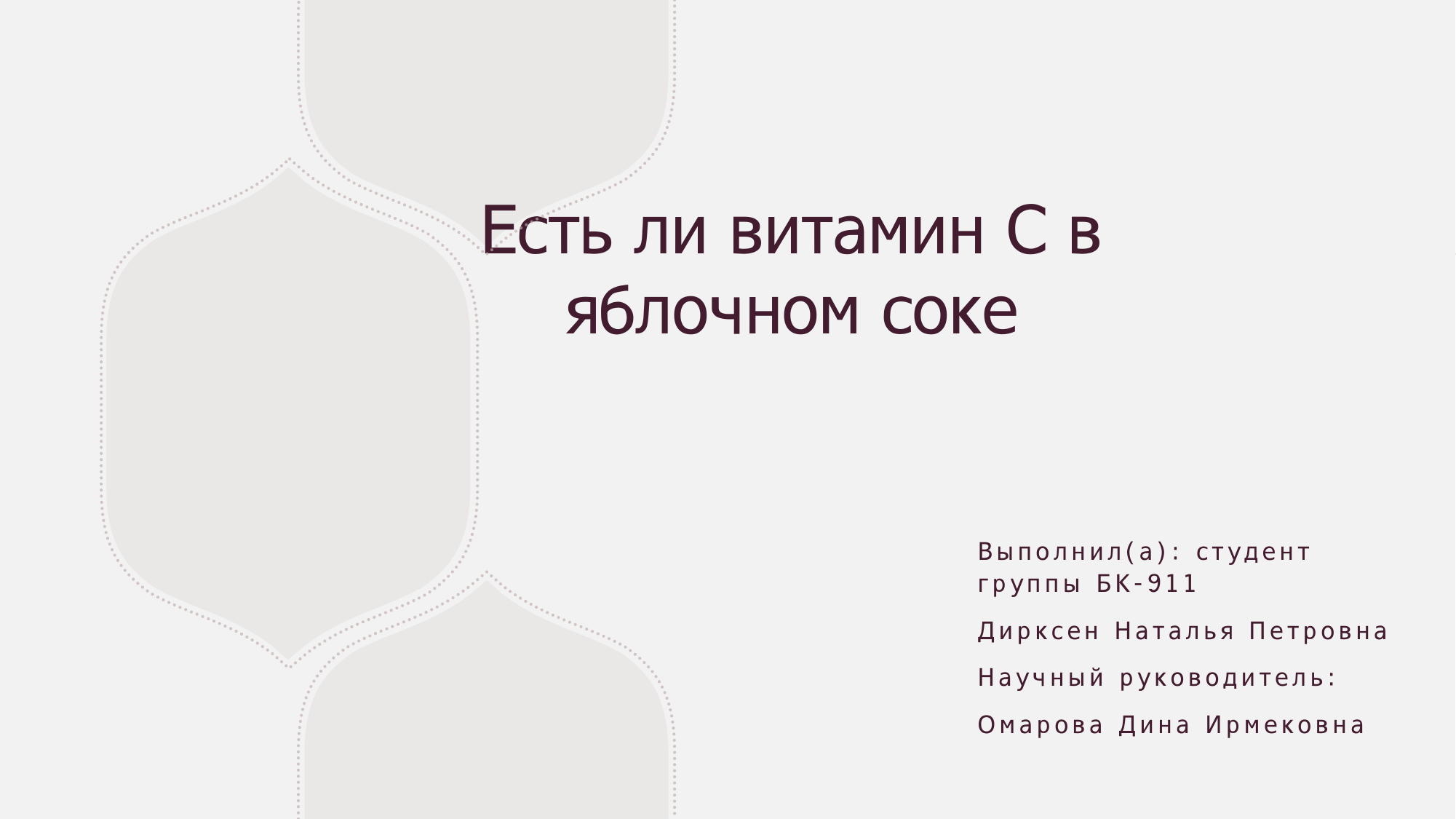

# Есть ли витамин С в яблочном соке

Выполнил(а): студент группы БК-911
Дирксен Наталья Петровна
Научный руководитель:
Омарова Дина Ирмековна